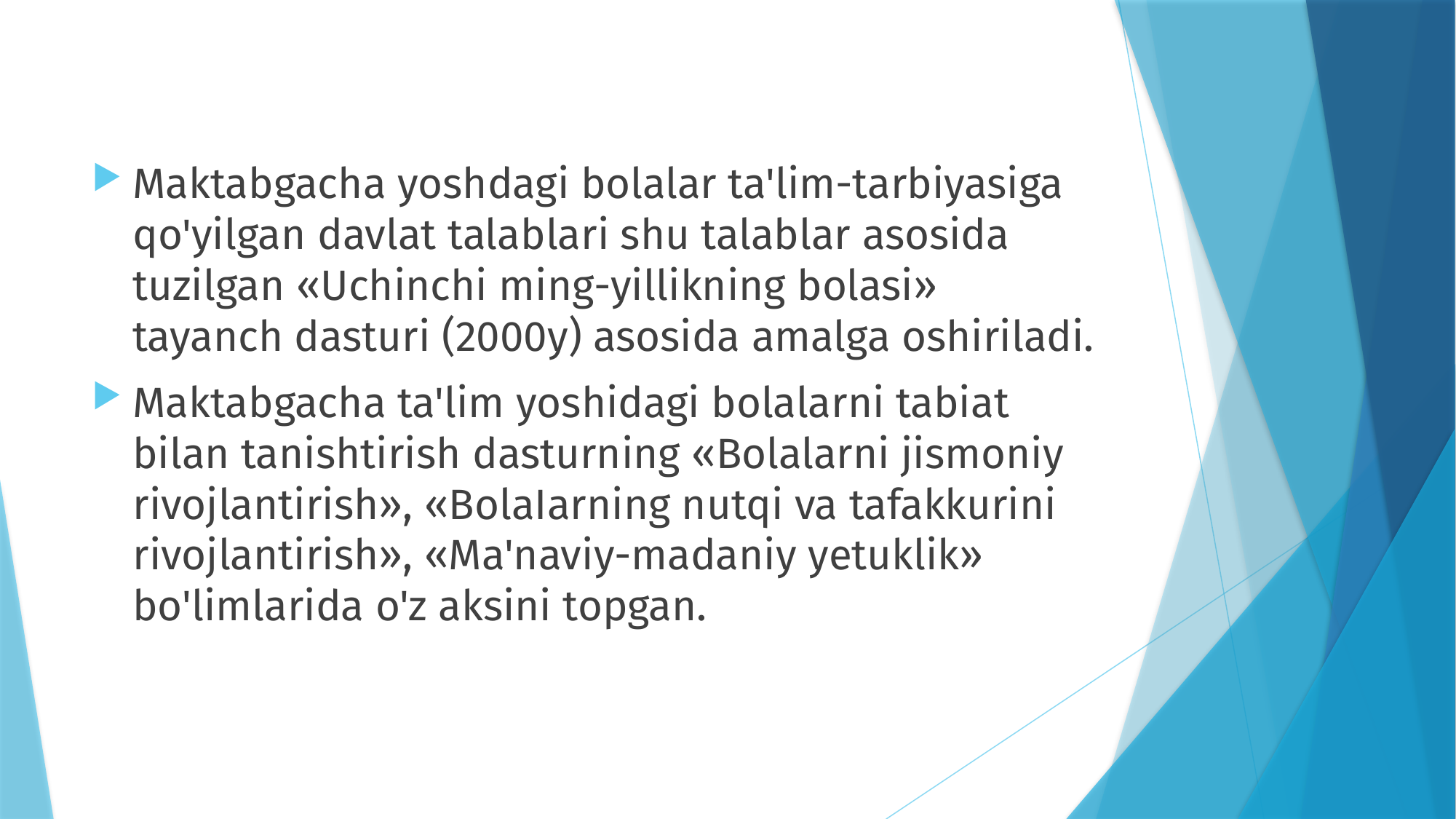

Maktabgacha yoshdagi bolalar ta'lim-tarbiyasiga qo'yilgan davlat talablari shu talablar asosida tuzilgan «Uchinchi ming-yillikning bolasi» tayanch dasturi (2000y) asosida amalga oshiriladi.
Maktabgacha ta'lim yoshidagi bolalarni tabiat bilan tanishtirish dasturning «Bolalarni jismoniy rivojlantirish», «BolaIarning nutqi va tafakkurini rivojlantirish», «Ma'naviy-madaniy yetuklik» bo'limlarida o'z aksini topgan.